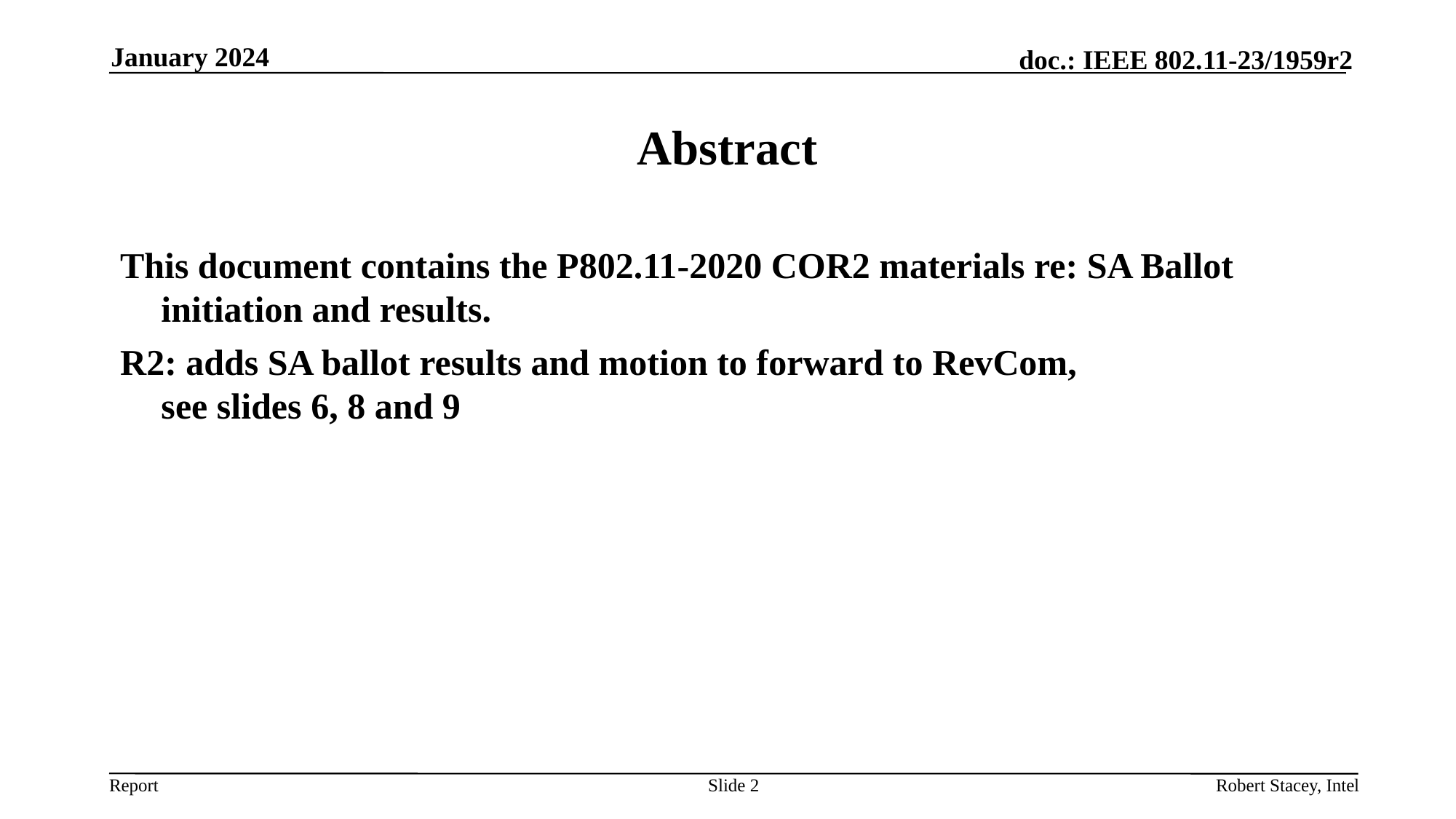

January 2024
# Abstract
This document contains the P802.11-2020 COR2 materials re: SA Ballot initiation and results.
R2: adds SA ballot results and motion to forward to RevCom,
see slides 6, 8 and 9
Slide 2
Robert Stacey, Intel